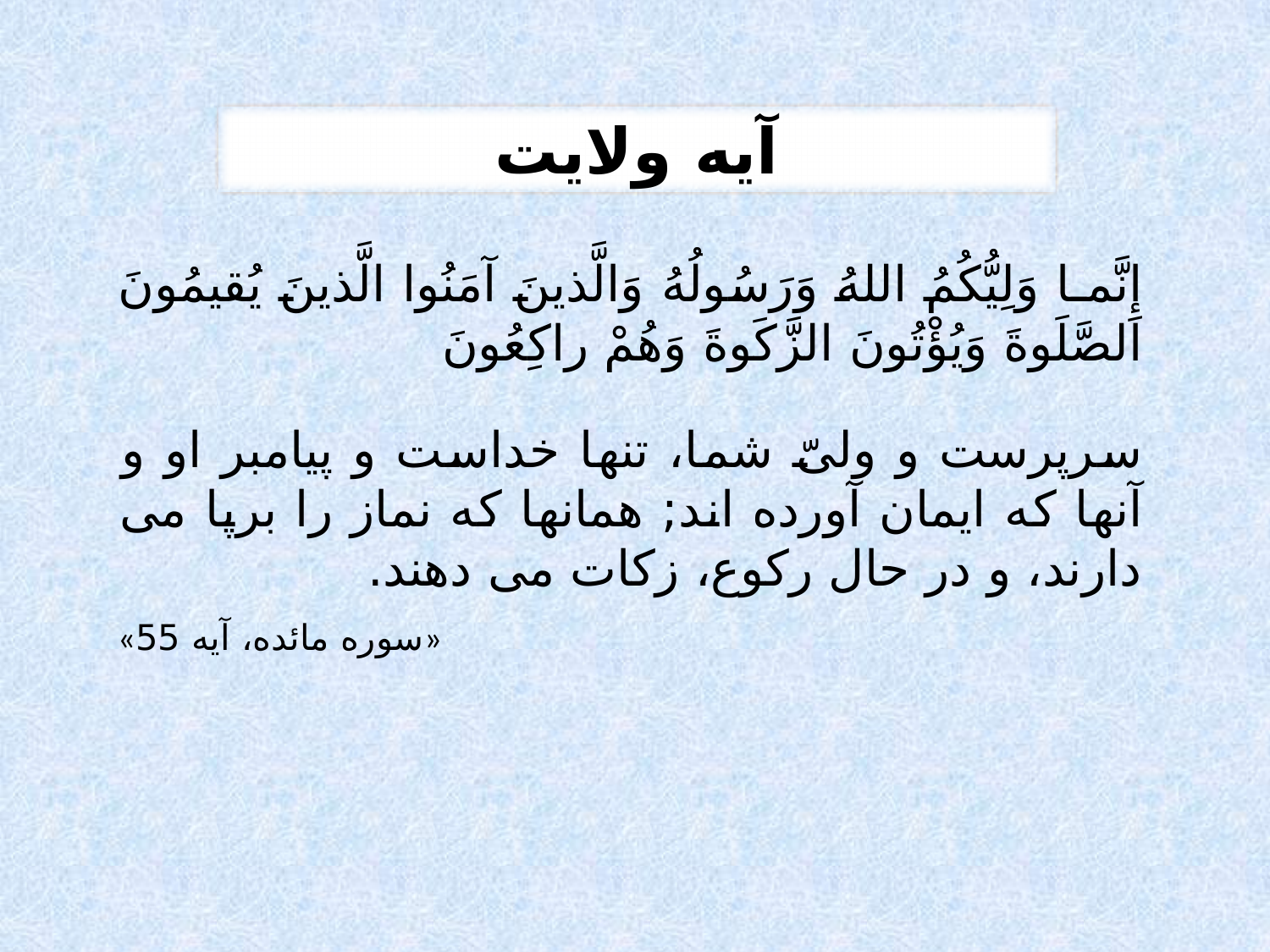

آيه ولايت
إِنَّمـا وَلِيُّكُمُ اللهُ وَرَسُولُهُ وَالَّذينَ آمَنُوا الَّذينَ يُقيمُونَ الصَّلَوةَ وَيُؤْتُونَ الزَّكَوةَ وَهُمْ راكِعُونَ
سرپرست و ولىّ شما، تنها خداست و پيامبر او و آنها كه ايمان آورده اند; همانها كه نماز را برپا مى دارند، و در حال ركوع، زكات مى دهند.
«سوره مائده، آيه 55»